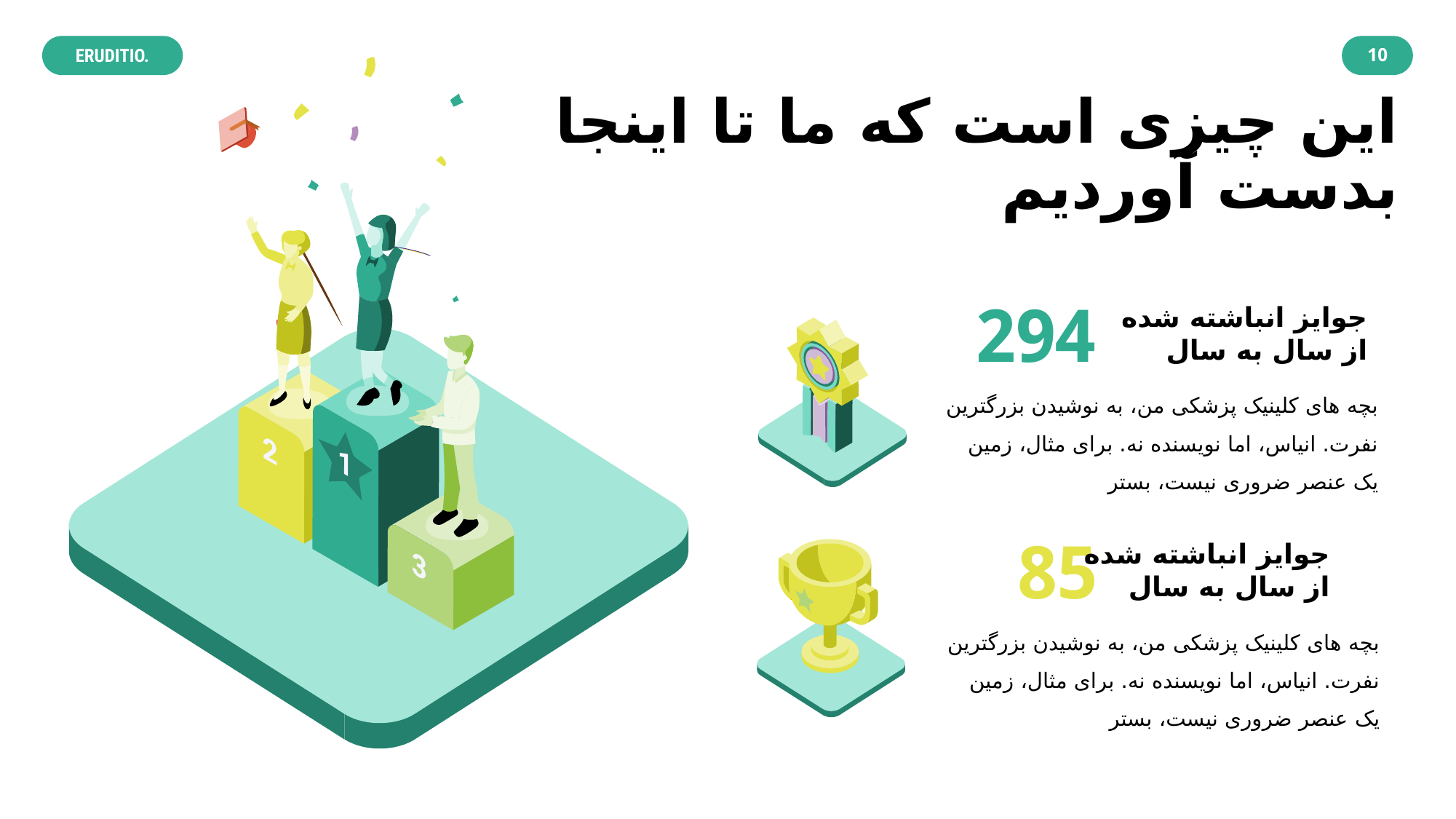

10

# این چیزی است که ما تا اینجا بدست آوردیم
294
جوایز انباشته شده
از سال به سال

بچه های کلینیک پزشکی من، به نوشیدن بزرگترین نفرت. انیاس، اما نویسنده نه. برای مثال، زمین یک عنصر ضروری نیست، بستر

85
جوایز انباشته شده
از سال به سال

بچه های کلینیک پزشکی من، به نوشیدن بزرگترین نفرت. انیاس، اما نویسنده نه. برای مثال، زمین یک عنصر ضروری نیست، بستر